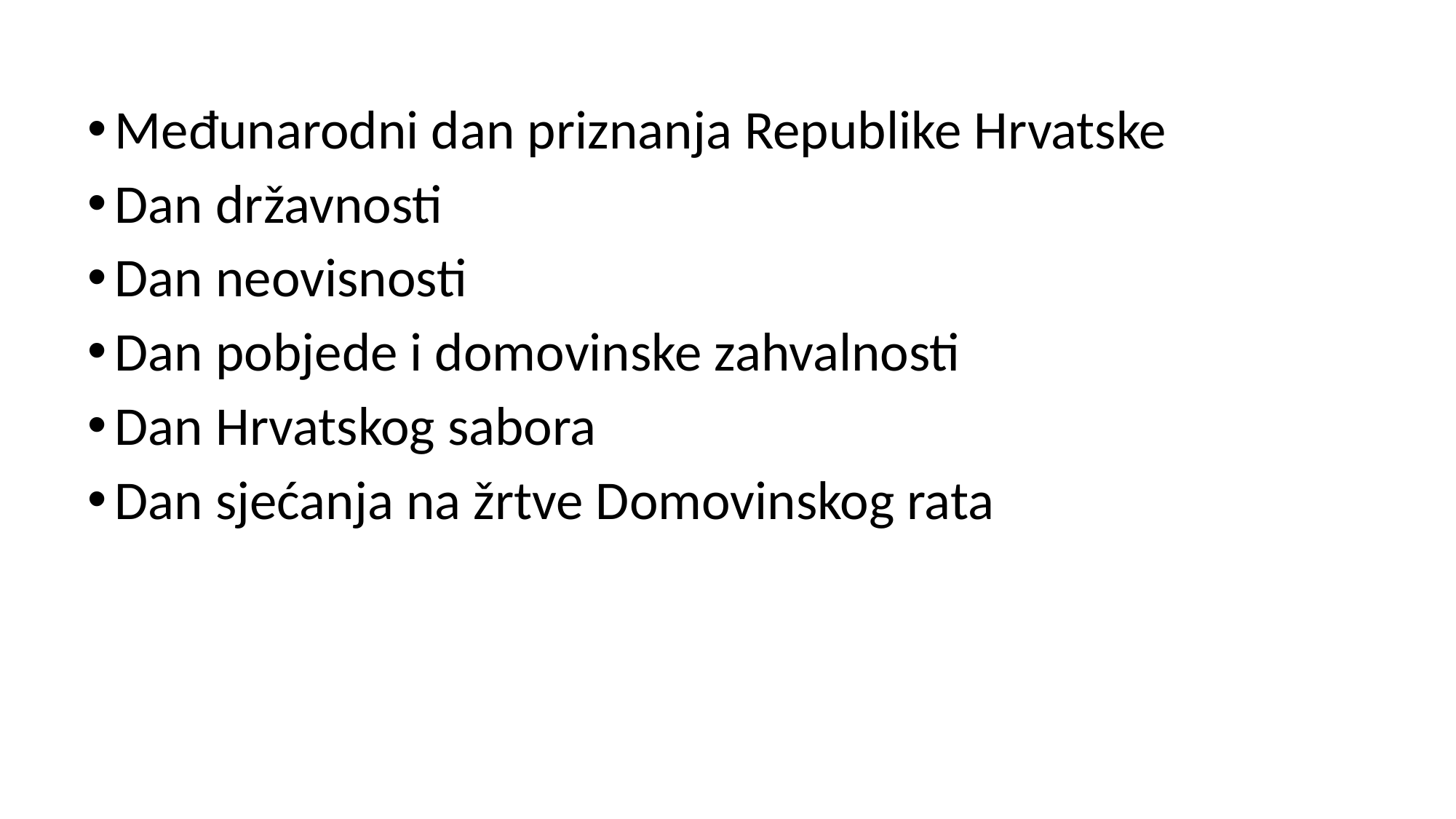

Međunarodni dan priznanja Republike Hrvatske
Dan državnosti
Dan neovisnosti
Dan pobjede i domovinske zahvalnosti
Dan Hrvatskog sabora
Dan sjećanja na žrtve Domovinskog rata